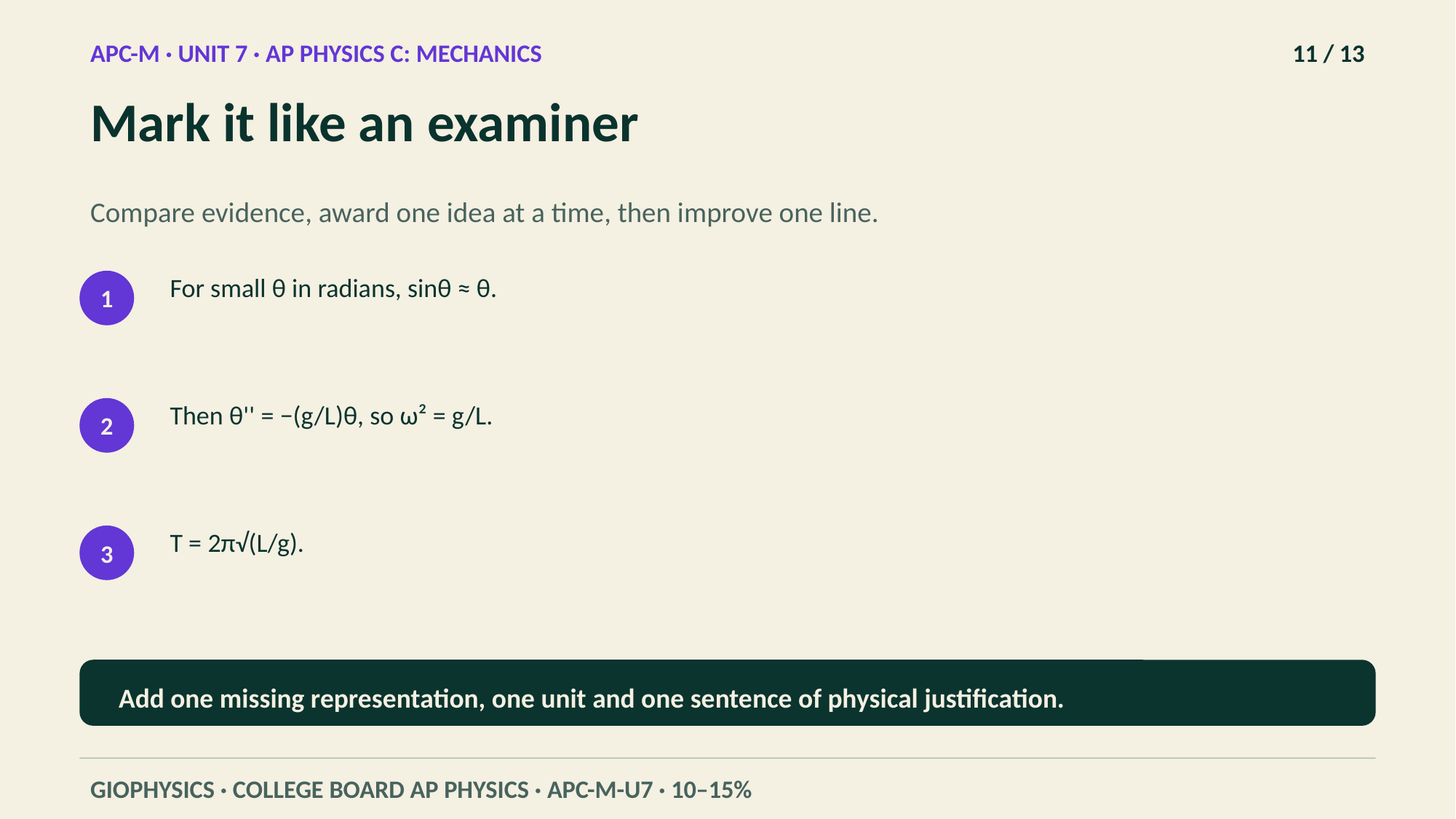

APC-M · UNIT 7 · AP PHYSICS C: MECHANICS
11 / 13
Mark it like an examiner
Compare evidence, award one idea at a time, then improve one line.
For small θ in radians, sinθ ≈ θ.

1
Then θ'' = −(g/L)θ, so ω² = g/L.

2
T = 2π√(L/g).

3

Add one missing representation, one unit and one sentence of physical justification.

GIOPHYSICS · COLLEGE BOARD AP PHYSICS · APC-M-U7 · 10–15%